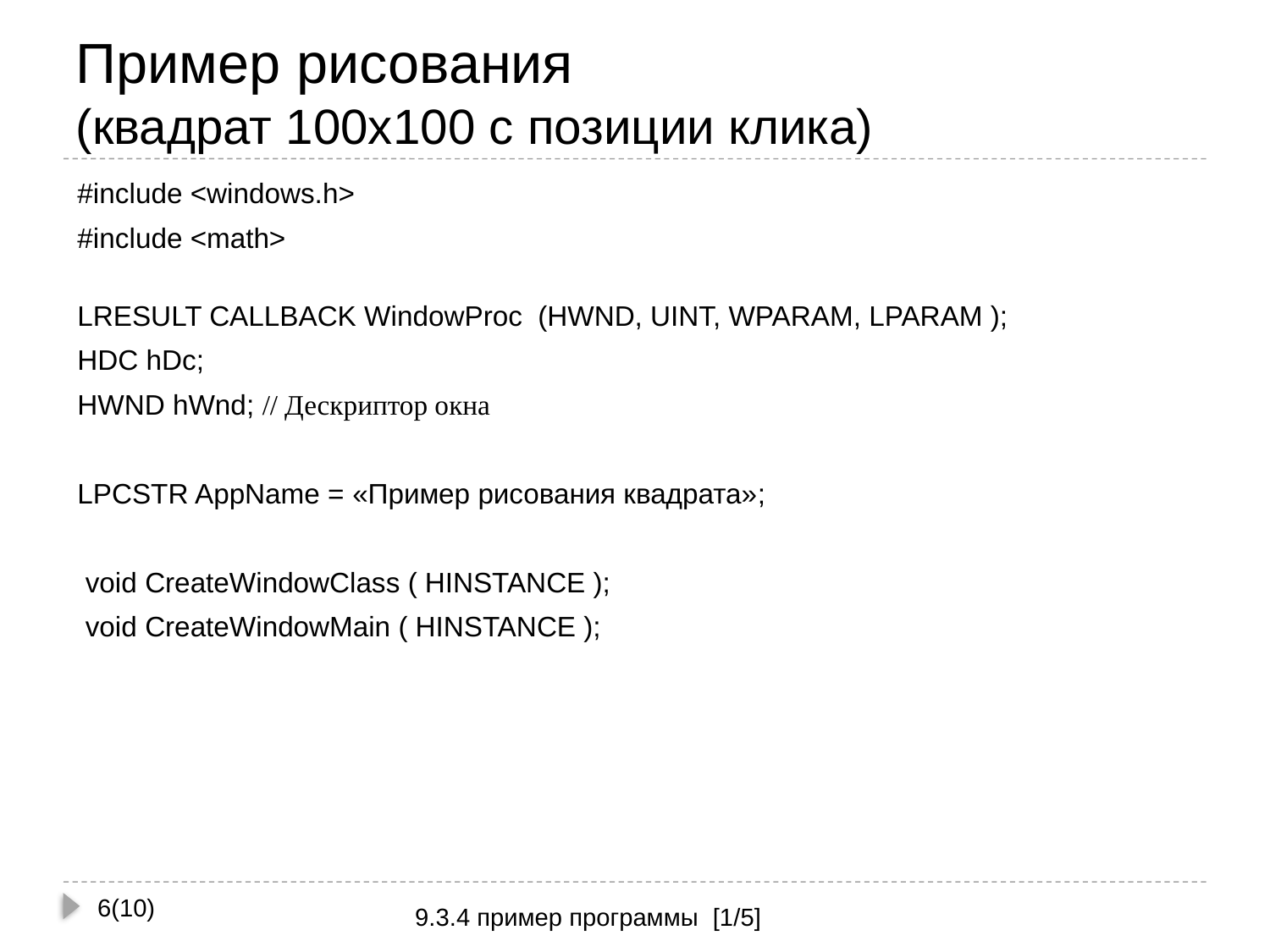

# Пример рисования (квадрат 100х100 с позиции клика)
#include <windows.h>
#include <math>

LRESULT CALLBACK WindowProc  (HWND, UINT, WPARAM, LPARAM );
HDC hDc;
HWND hWnd; // Дескриптор окна

LPCSTR AppName = «Пример рисования квадрата»;

 void CreateWindowClass ( HINSTANCE );
 void CreateWindowMain ( HINSTANCE );

6(10)
9.3.4 пример программы  [1/5]